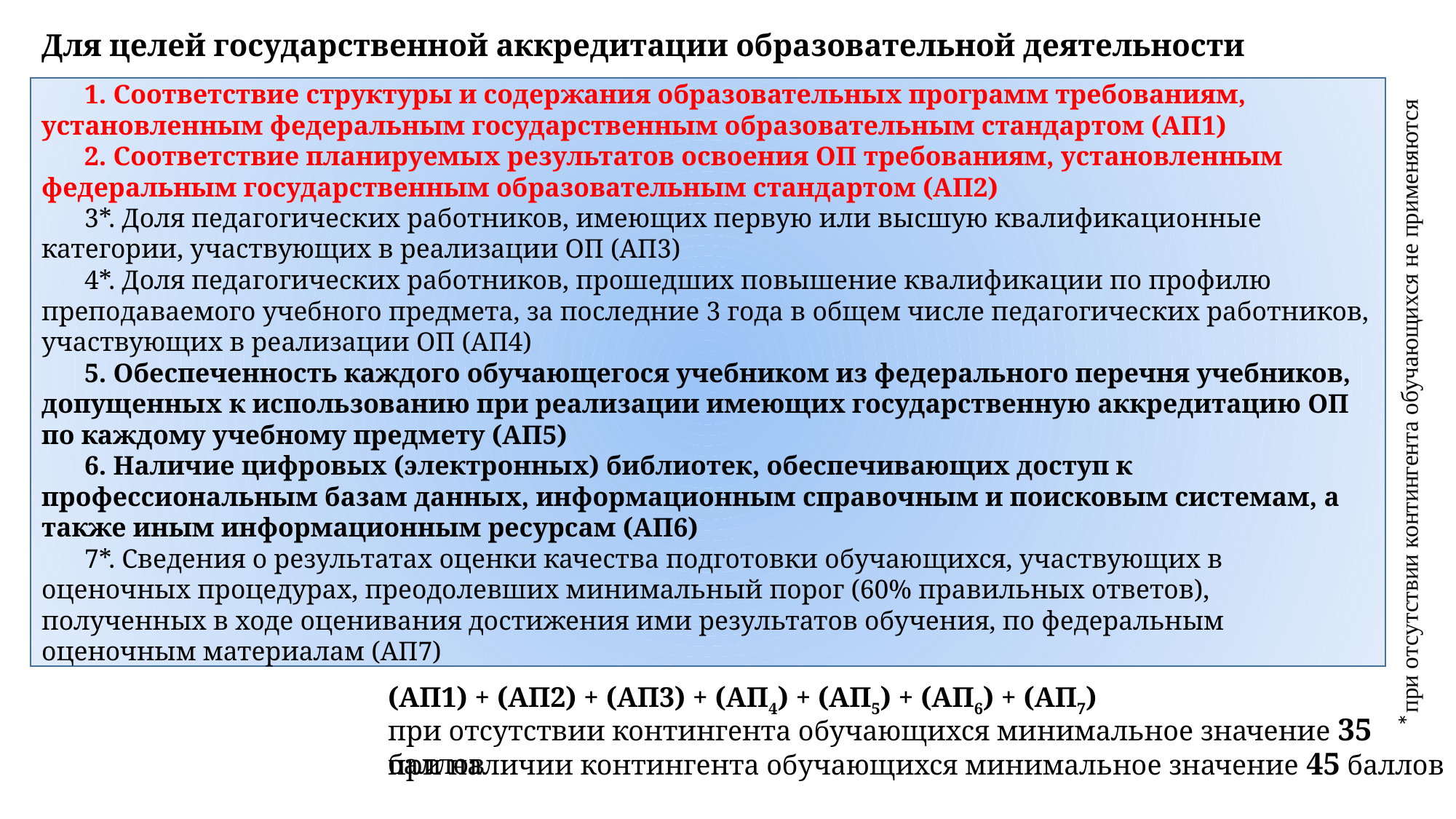

*при отсутствии контингента обучающихся не применяются
Для целей государственной аккредитации образовательной деятельности
1. Соответствие структуры и содержания образовательных программ требованиям, установленным федеральным государственным образовательным стандартом (АП1)
2. Соответствие планируемых результатов освоения ОП требованиям, установленным федеральным государственным образовательным стандартом (АП2)
3*. Доля педагогических работников, имеющих первую или высшую квалификационные категории, участвующих в реализации ОП (АП3)
4*. Доля педагогических работников, прошедших повышение квалификации по профилю преподаваемого учебного предмета, за последние 3 года в общем числе педагогических работников, участвующих в реализации ОП (АП4)
5. Обеспеченность каждого обучающегося учебником из федерального перечня учебников, допущенных к использованию при реализации имеющих государственную аккредитацию ОП по каждому учебному предмету (АП5)
6. Наличие цифровых (электронных) библиотек, обеспечивающих доступ к профессиональным базам данных, информационным справочным и поисковым системам, а также иным информационным ресурсам (АП6)
7*. Сведения о результатах оценки качества подготовки обучающихся, участвующих в оценочных процедурах, преодолевших минимальный порог (60% правильных ответов), полученных в ходе оценивания достижения ими результатов обучения, по федеральным оценочным материалам (АП7)
(АП1) + (АП2) + (АП3) + (АП4) + (АП5) + (АП6) + (АП7)
при отсутствии контингента обучающихся минимальное значение 35 баллов
при наличии контингента обучающихся минимальное значение 45 баллов